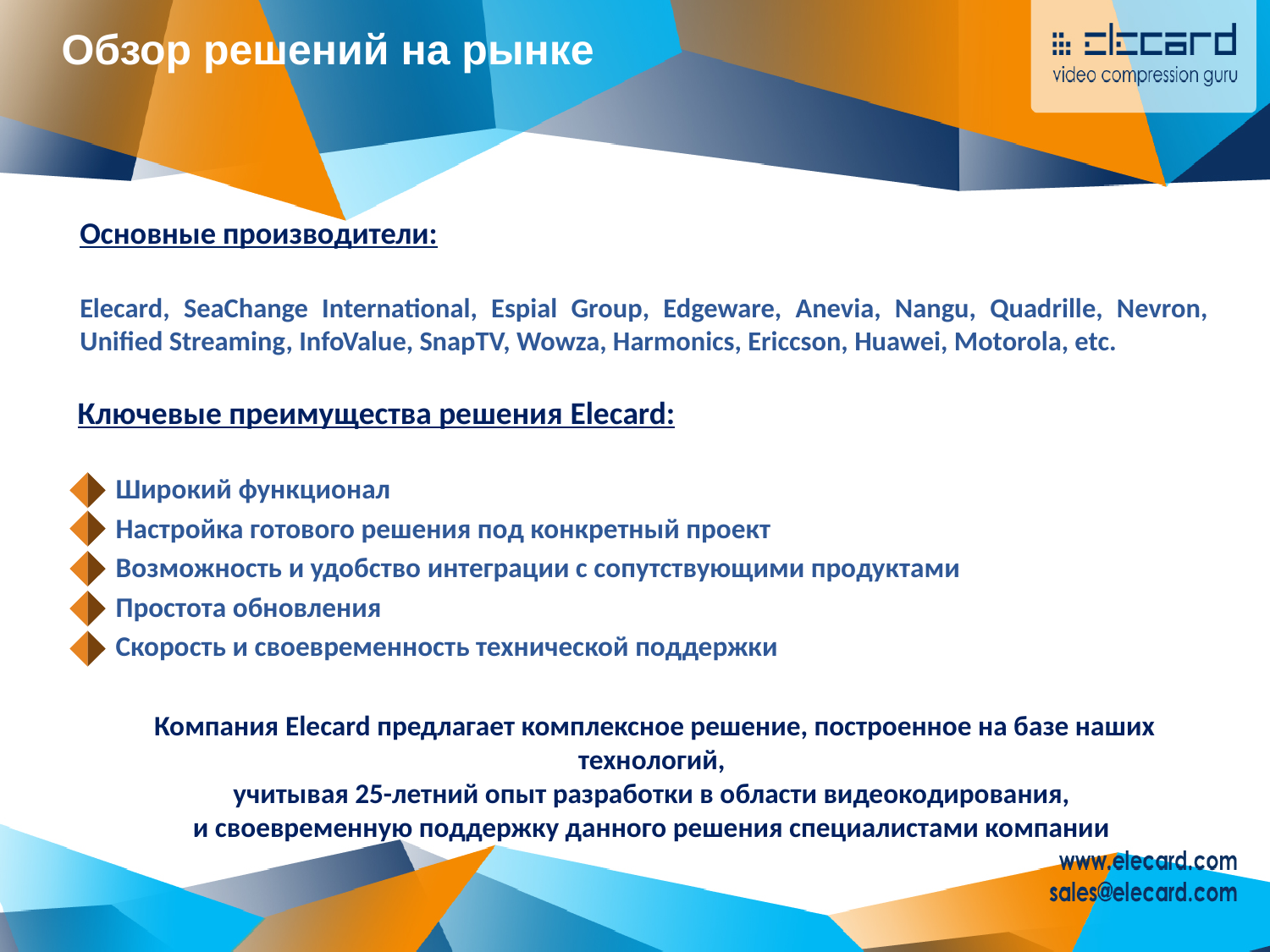

Обзор решений на рынке
Основные производители:

Elecard, SeaChange International, Espial Group, Edgeware, Anevia, Nangu, Quadrille, Nevron, Unified Streaming, InfoValue, SnapTV, Wowza, Harmonics, Ericcson, Huawei, Motorola, etc.
Ключевые преимущества решения Elecard:

      Широкий функционал
      Настройка готового решения под конкретный проект
      Возможность и удобство интеграции с сопутствующими продуктами
      Простота обновления
      Скорость и своевременность технической поддержки

Компания Elecard предлагает комплексное решение, построенное на базе наших технологий,
учитывая 25-летний опыт разработки в области видеокодирования,
и своевременную поддержку данного решения специалистами компании